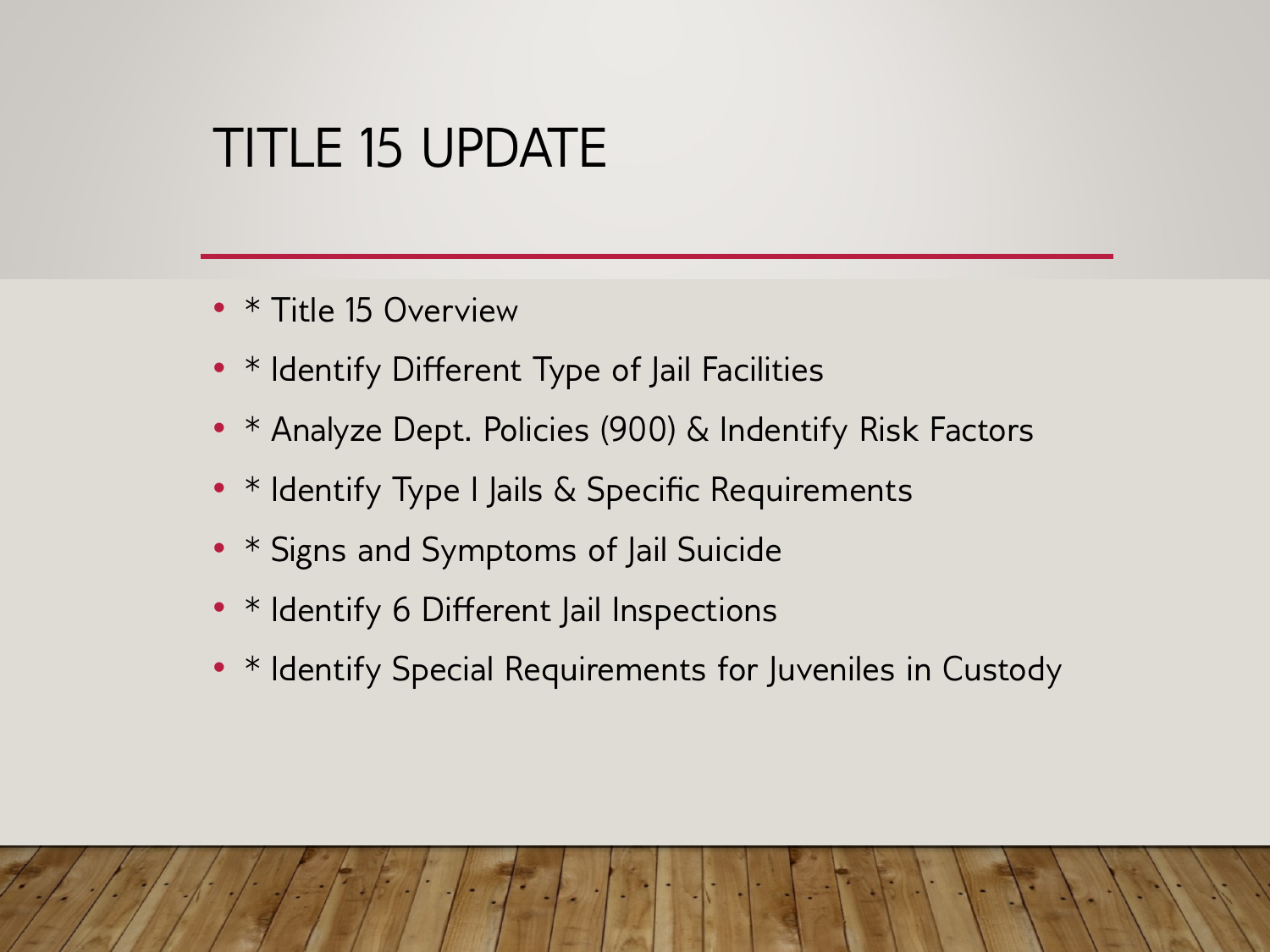

# TITLE 15 UPDATE
* Title 15 Overview
* Identify Different Type of Jail Facilities
* Analyze Dept. Policies (900) & Indentify Risk Factors
* Identify Type I Jails & Specific Requirements
* Signs and Symptoms of Jail Suicide
* Identify 6 Different Jail Inspections
* Identify Special Requirements for Juveniles in Custody